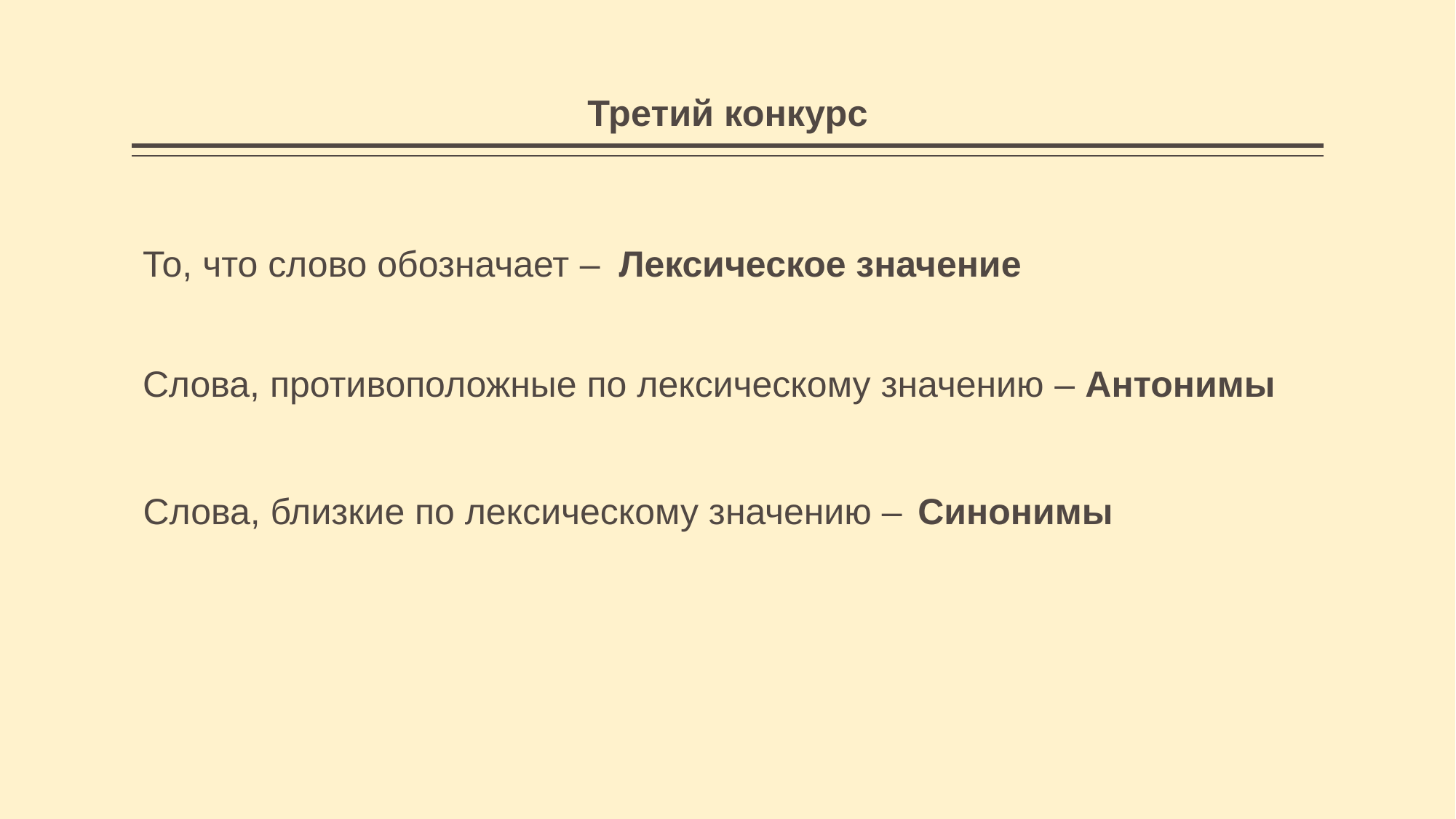

# Третий конкурс
Лексическое значение
То, что слово обозначает –
Слова, противоположные по лексическому значению –
Антонимы
Слова, близкие по лексическому значению –
Синонимы